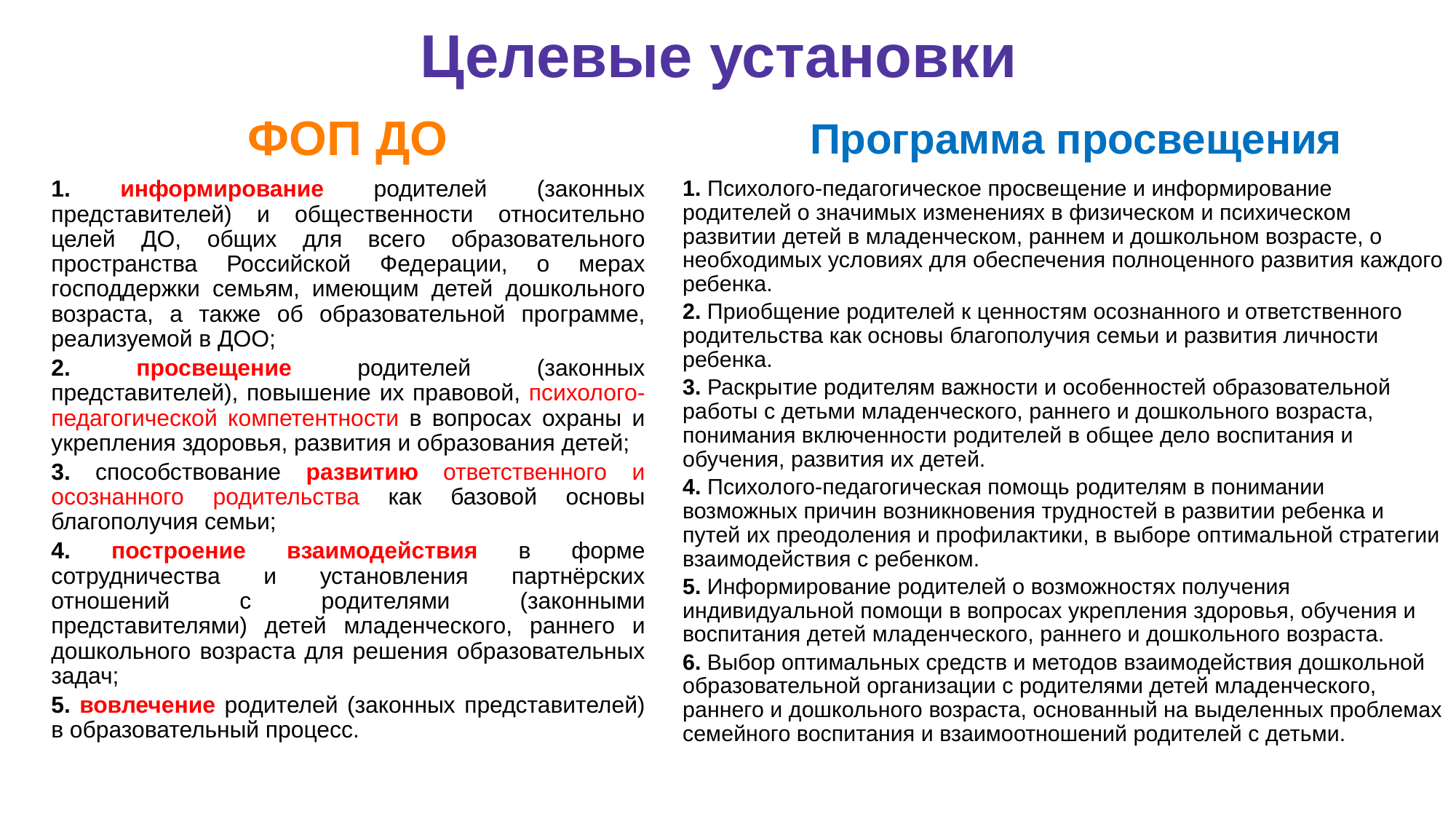

# Целевые установки
ФОП ДО
Программа просвещения
1. информирование родителей (законных представителей) и общественности относительно целей ДО, общих для всего образовательного пространства Российской Федерации, о мерах господдержки семьям, имеющим детей дошкольного возраста, а также об образовательной программе, реализуемой в ДОО;
2. просвещение родителей (законных представителей), повышение их правовой, психолого-педагогической компетентности в вопросах охраны и укрепления здоровья, развития и образования детей;
3. способствование развитию ответственного и осознанного родительства как базовой основы благополучия семьи;
4. построение взаимодействия в форме сотрудничества и установления партнёрских отношений с родителями (законными представителями) детей младенческого, раннего и дошкольного возраста для решения образовательных задач;
5. вовлечение родителей (законных представителей) в образовательный процесс.

1. Психолого-педагогическое просвещение и информирование родителей о значимых изменениях в физическом и психическом развитии детей в младенческом, раннем и дошкольном возрасте, о необходимых условиях для обеспечения полноценного развития каждого ребенка.
2. Приобщение родителей к ценностям осознанного и ответственного родительства как основы благополучия семьи и развития личности ребенка.
3. Раскрытие родителям важности и особенностей образовательной работы с детьми младенческого, раннего и дошкольного возраста, понимания включенности родителей в общее дело воспитания и обучения, развития их детей.
4. Психолого-педагогическая помощь родителям в понимании возможных причин возникновения трудностей в развитии ребенка и путей их преодоления и профилактики, в выборе оптимальной стратегии взаимодействия с ребенком.
5. Информирование родителей о возможностях получения индивидуальной помощи в вопросах укрепления здоровья, обучения и воспитания детей младенческого, раннего и дошкольного возраста.
6. Выбор оптимальных средств и методов взаимодействия дошкольной образовательной организации с родителями детей младенческого, раннего и дошкольного возраста, основанный на выделенных проблемах семейного воспитания и взаимоотношений родителей с детьми.